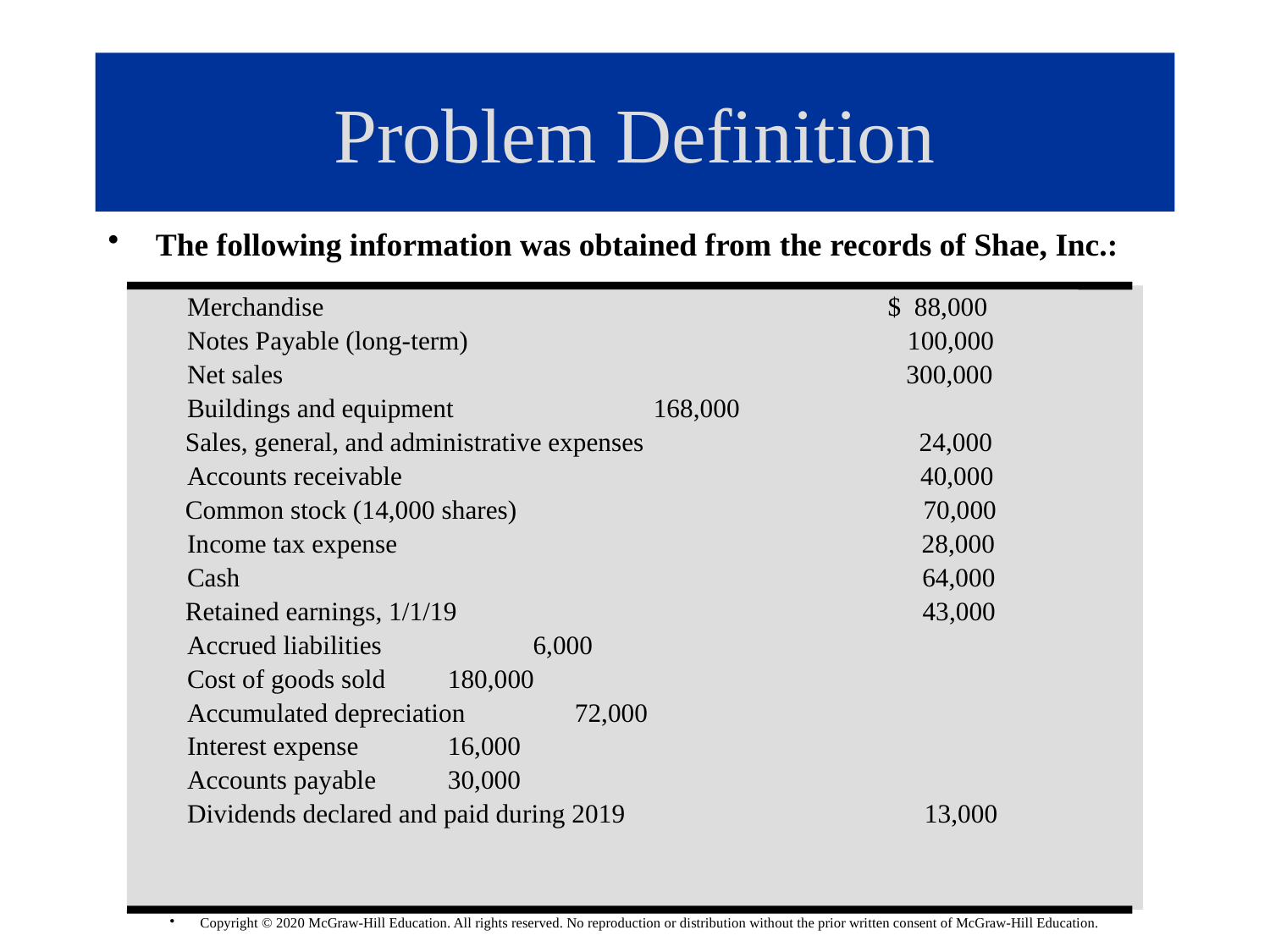

# Problem Definition
The following information was obtained from the records of Shae, Inc.:
	Merchandise                                                                                      $  88,000
	Notes Payable (long-term)                                                                   100,000
	Net sales                                                                                               300,000
	Buildings and equipment  	             168,000
       Sales, general, and administrative expenses                                          24,000
	Accounts receivable                                                                               40,000
       Common stock (14,000 shares)                                                              70,000
    	Income tax expense                                                                                    28,000
    	Cash                                                                                                        64,000
       Retained earnings, 1/1/19                                                                       43,000
	Accrued liabilities	              6,000
	Cost of goods sold	 180,000
	Accumulated depreciation	 72,000
	Interest expense	 16,000
	Accounts payable	 30,000
	Dividends declared and paid during 2019                                              13,000